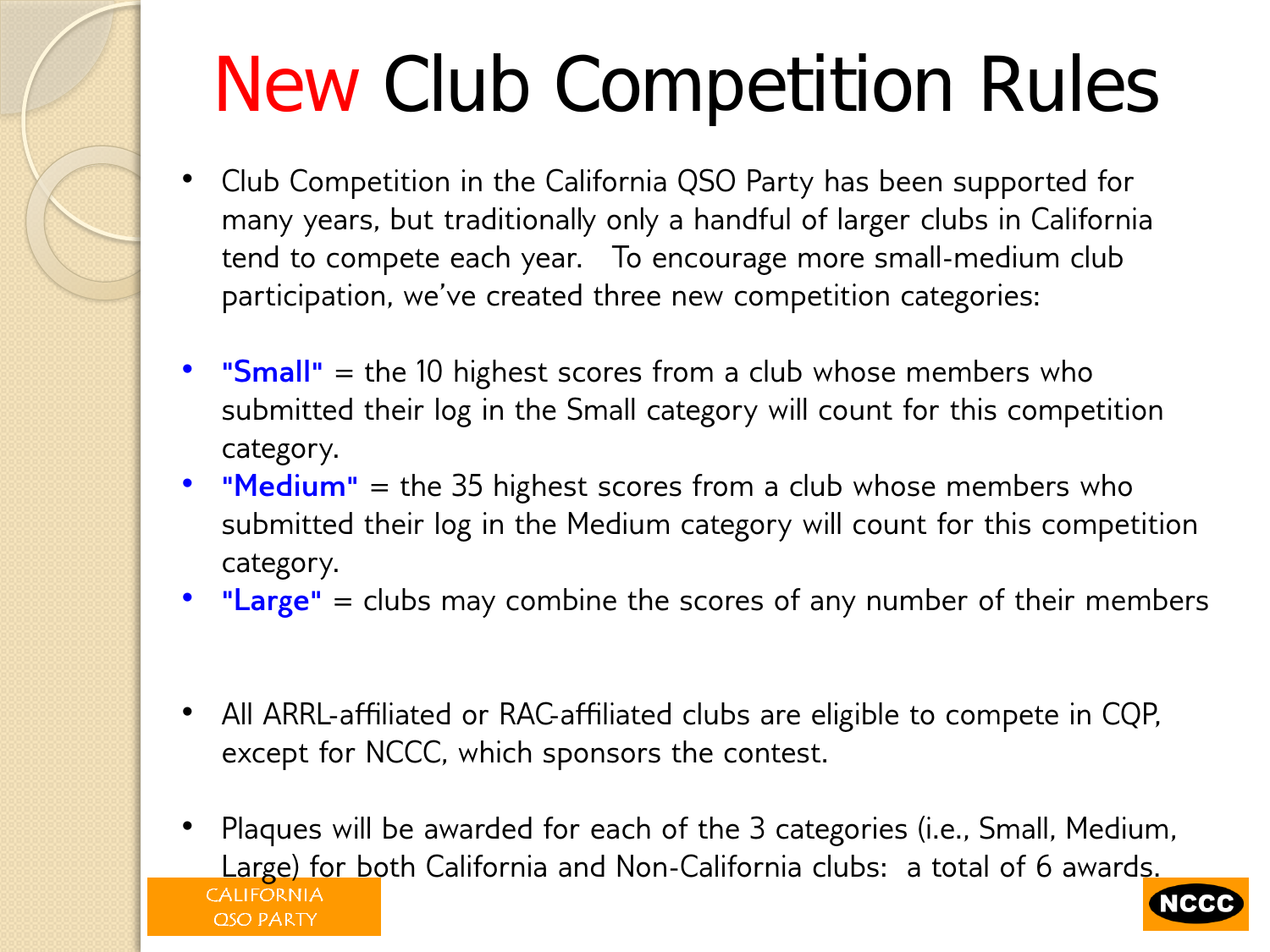

# New Club Competition Rules
Club Competition in the California QSO Party has been supported for many years, but traditionally only a handful of larger clubs in California tend to compete each year.   To encourage more small-medium club participation, we’ve created three new competition categories:

"Small" = the 10 highest scores from a club whose members who submitted their log in the Small category will count for this competition category.
"Medium" = the 35 highest scores from a club whose members who submitted their log in the Medium category will count for this competition category.
"Large" = clubs may combine the scores of any number of their members

All ARRL-affiliated or RAC-affiliated clubs are eligible to compete in CQP, except for NCCC, which sponsors the contest.

Plaques will be awarded for each of the 3 categories (i.e., Small, Medium, Large) for both California and Non-California clubs:  a total of 6 awards.